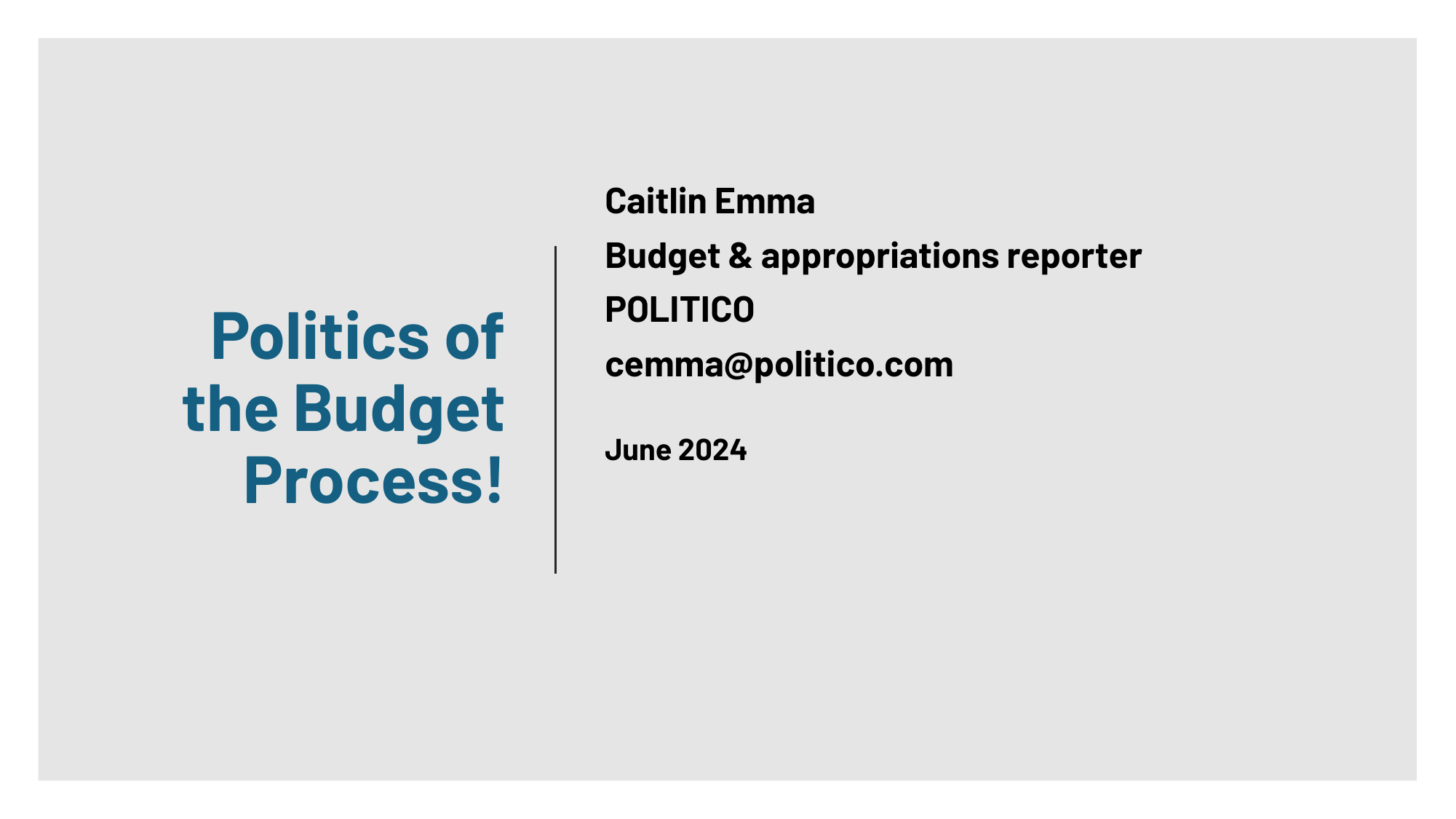

# Politics of the Budget Process!
Caitlin Emma
Budget & appropriations reporter
POLITICO
cemma@politico.com
June 2024